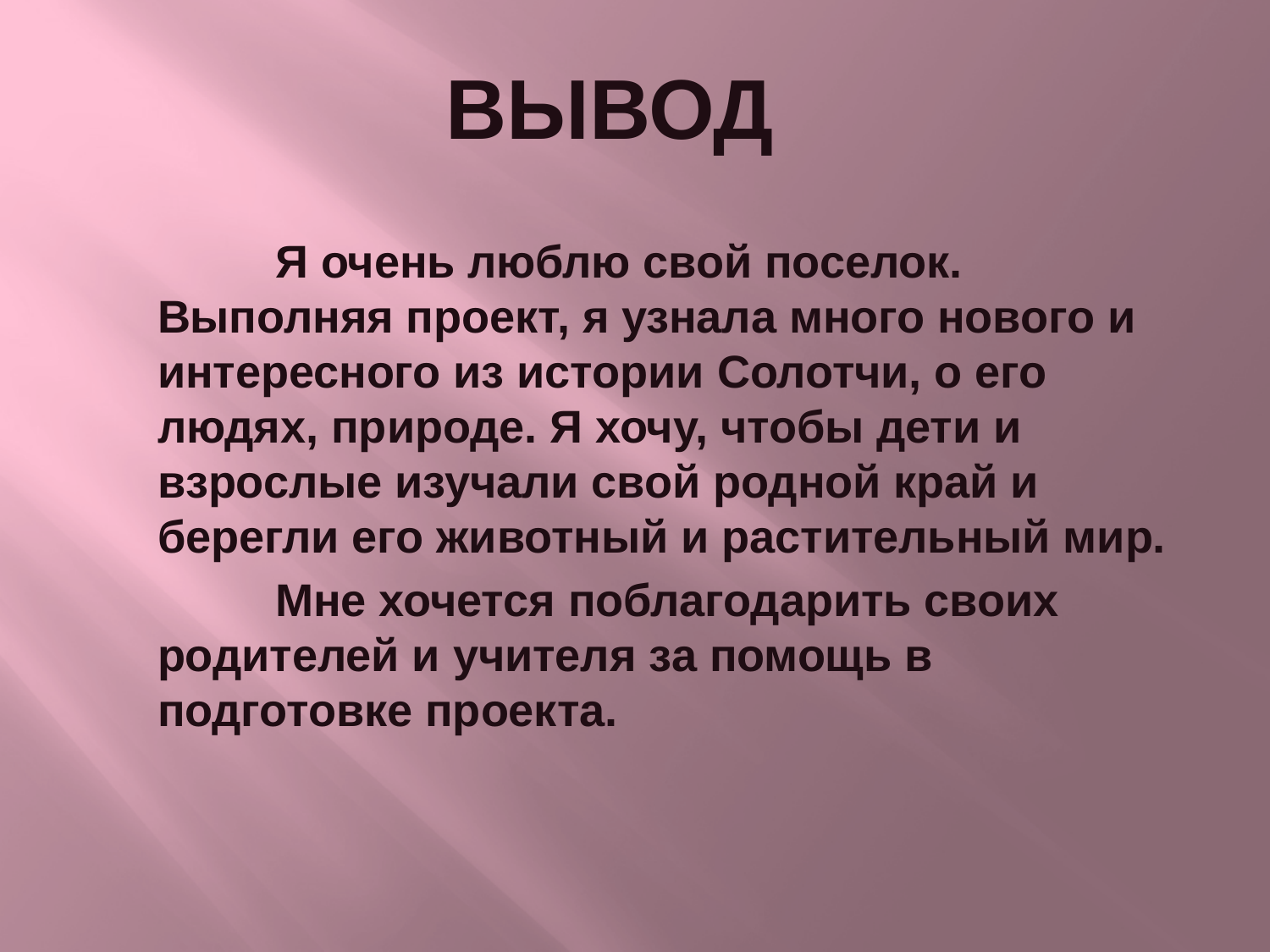

# вывод
	Я очень люблю свой поселок. Выполняя проект, я узнала много нового и интересного из истории Солотчи, о его людях, природе. Я хочу, чтобы дети и взрослые изучали свой родной край и берегли его животный и растительный мир.
 	Мне хочется поблагодарить своих родителей и учителя за помощь в подготовке проекта.